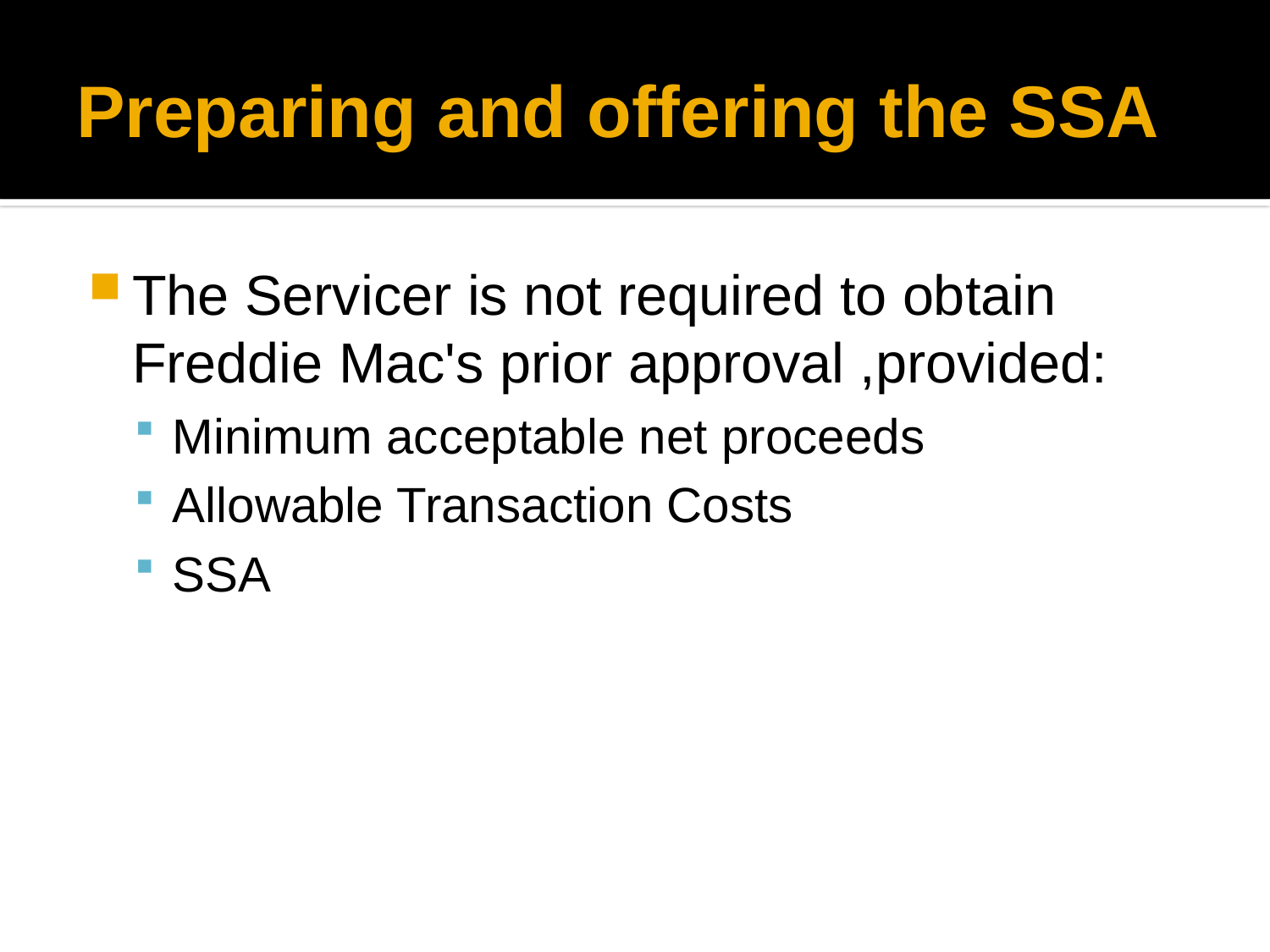

# Preparing and offering the SSA
The Servicer is not required to obtain Freddie Mac's prior approval ,provided:
Minimum acceptable net proceeds
Allowable Transaction Costs
SSA